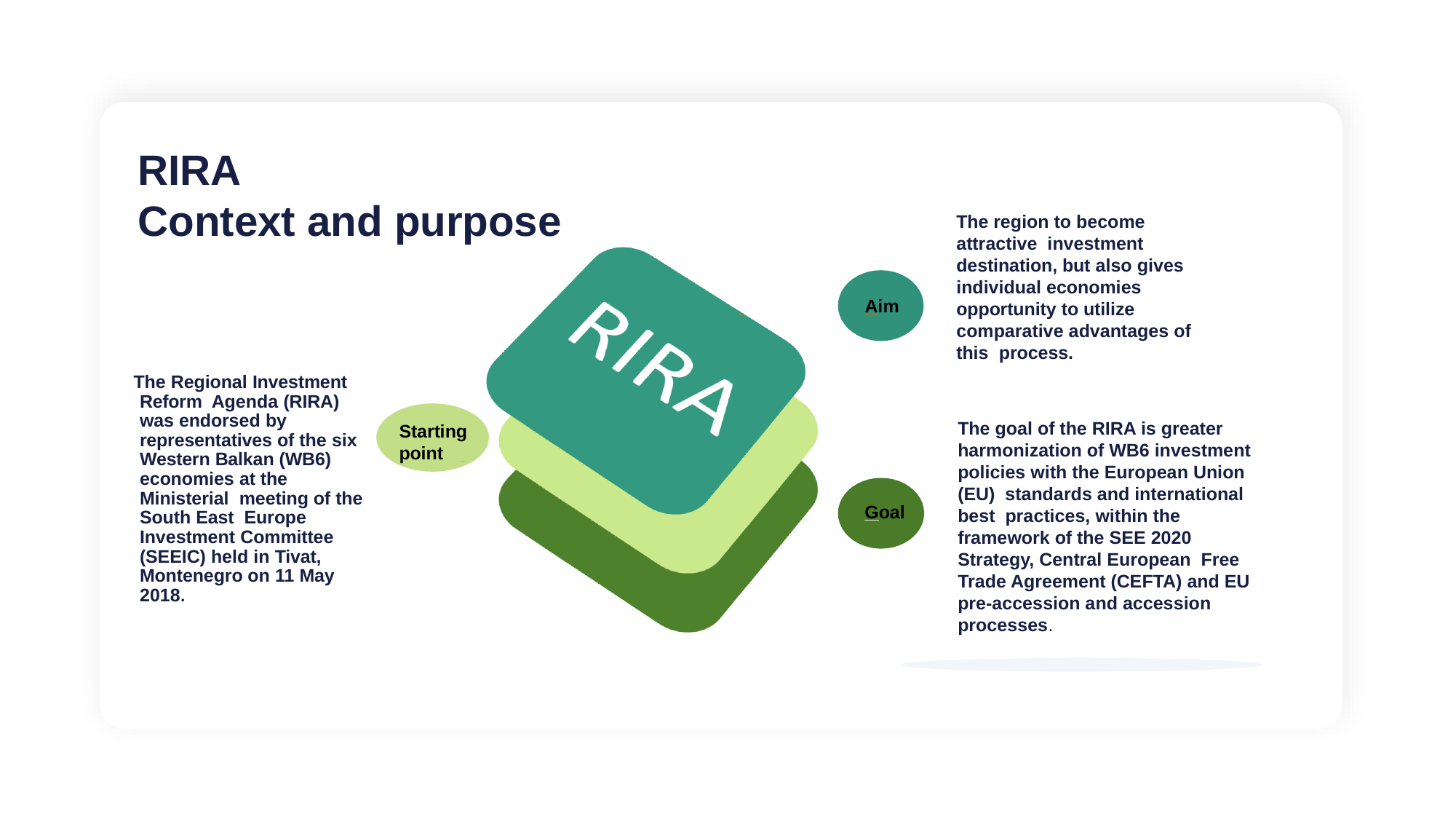

# RIRA Context and purpose
The region to become attractive  investment destination, but also gives  individual economies opportunity to utilize comparative advantages of this  process.

 	Aim

The Regional Investment Reform  Agenda (RIRA) was endorsed by  representatives of the six  Western Balkan (WB6)  economies at the Ministerial  meeting of the South East  Europe Investment Committee (SEEIC) held in Tivat,  Montenegro on 11 May 2018.

The goal of the RIRA is greater  harmonization of WB6 investment  policies with the European Union (EU)  standards and international best  practices, within the framework of the SEE 2020 Strategy, Central European  Free Trade Agreement (CEFTA) and EU  pre-accession and accession  processes.
Starting point

 	Goal